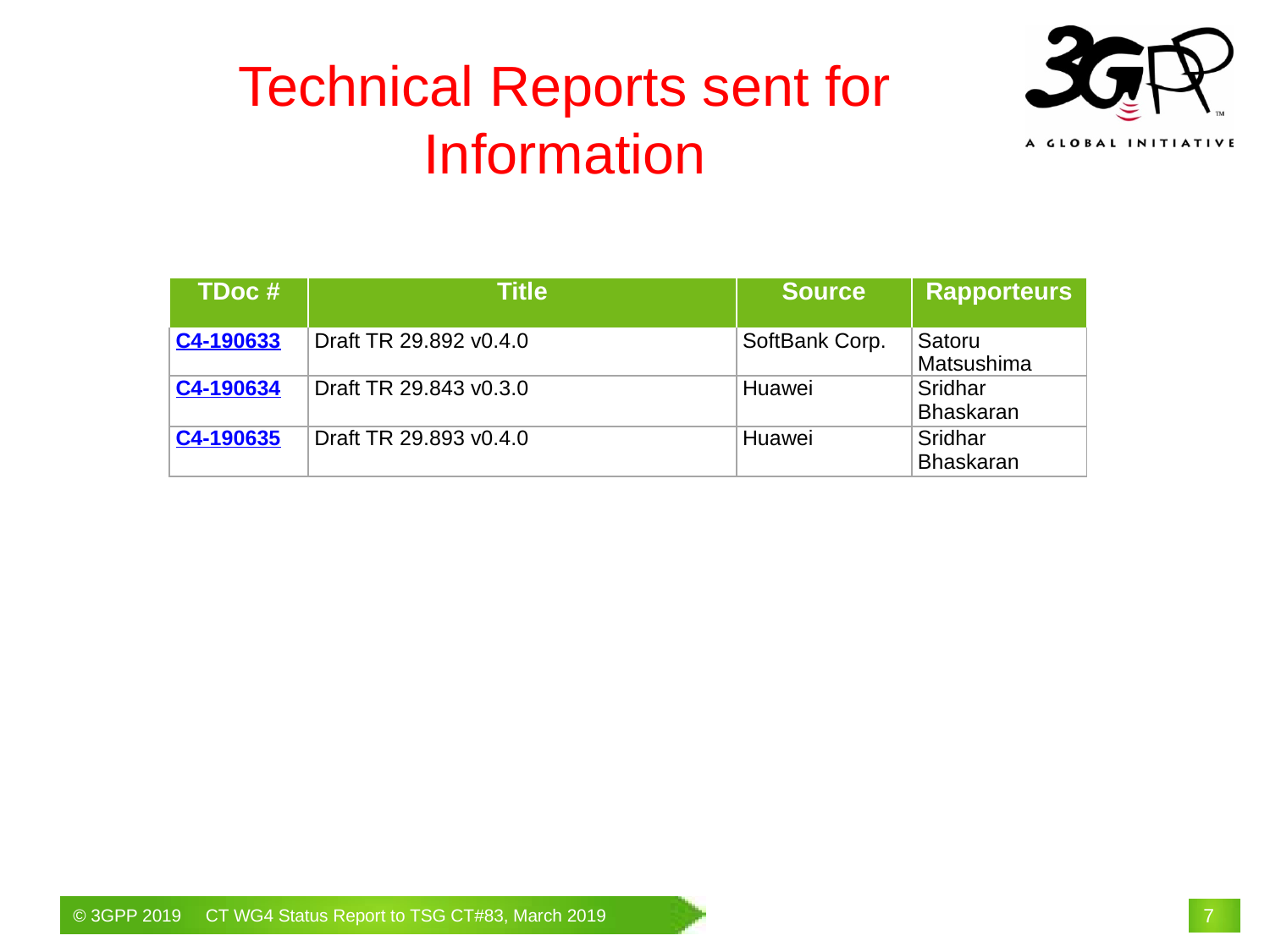

# Technical Reports sent for Information

| TDoc # | Title | Source | Rapporteurs |
| --- | --- | --- | --- |
| C4-190633 | Draft TR 29.892 v0.4.0 | SoftBank Corp. | Satoru Matsushima |
| C4-190634 | Draft TR 29.843 v0.3.0 | Huawei | Sridhar Bhaskaran |
| C4-190635 | Draft TR 29.893 v0.4.0 | Huawei | Sridhar Bhaskaran |